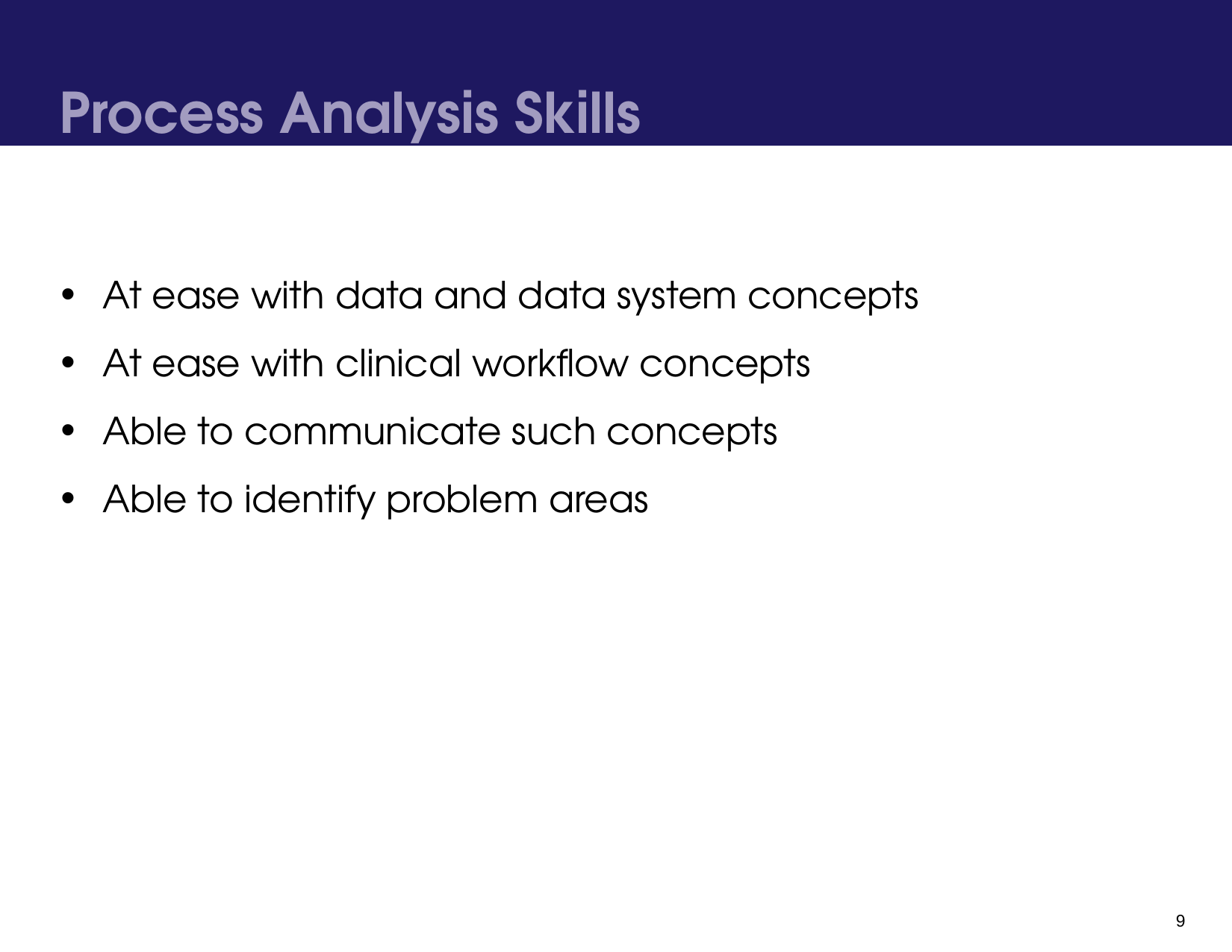

# Process Analysis Skills
At ease with data and data system concepts
At ease with clinical workflow concepts
Able to communicate such concepts
Able to identify problem areas

9